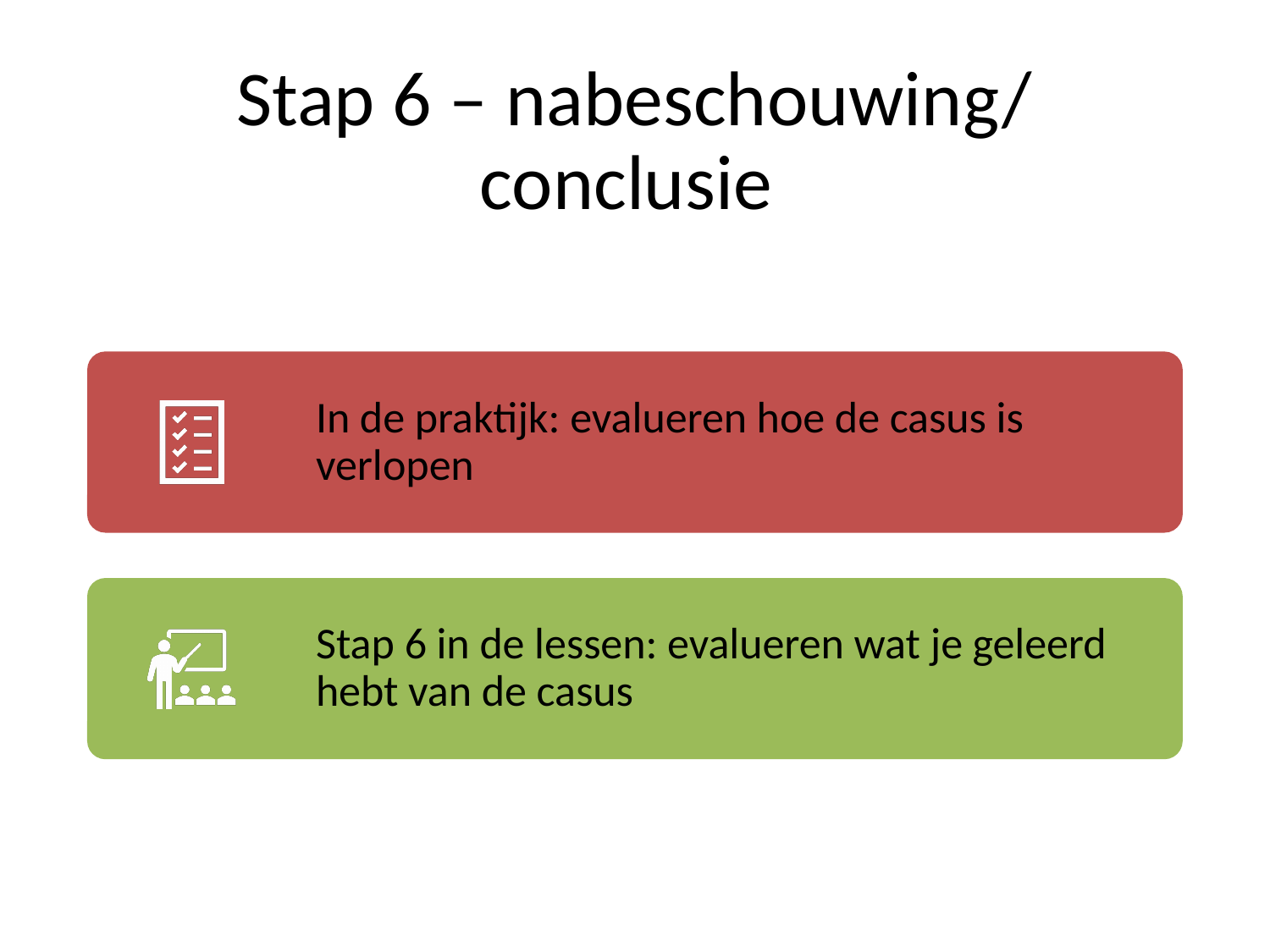

# Stap 6 – nabeschouwing/ conclusie
In de praktijk: evalueren hoe de casus is verlopen
Stap 6 in de lessen: evalueren wat je geleerd hebt van de casus